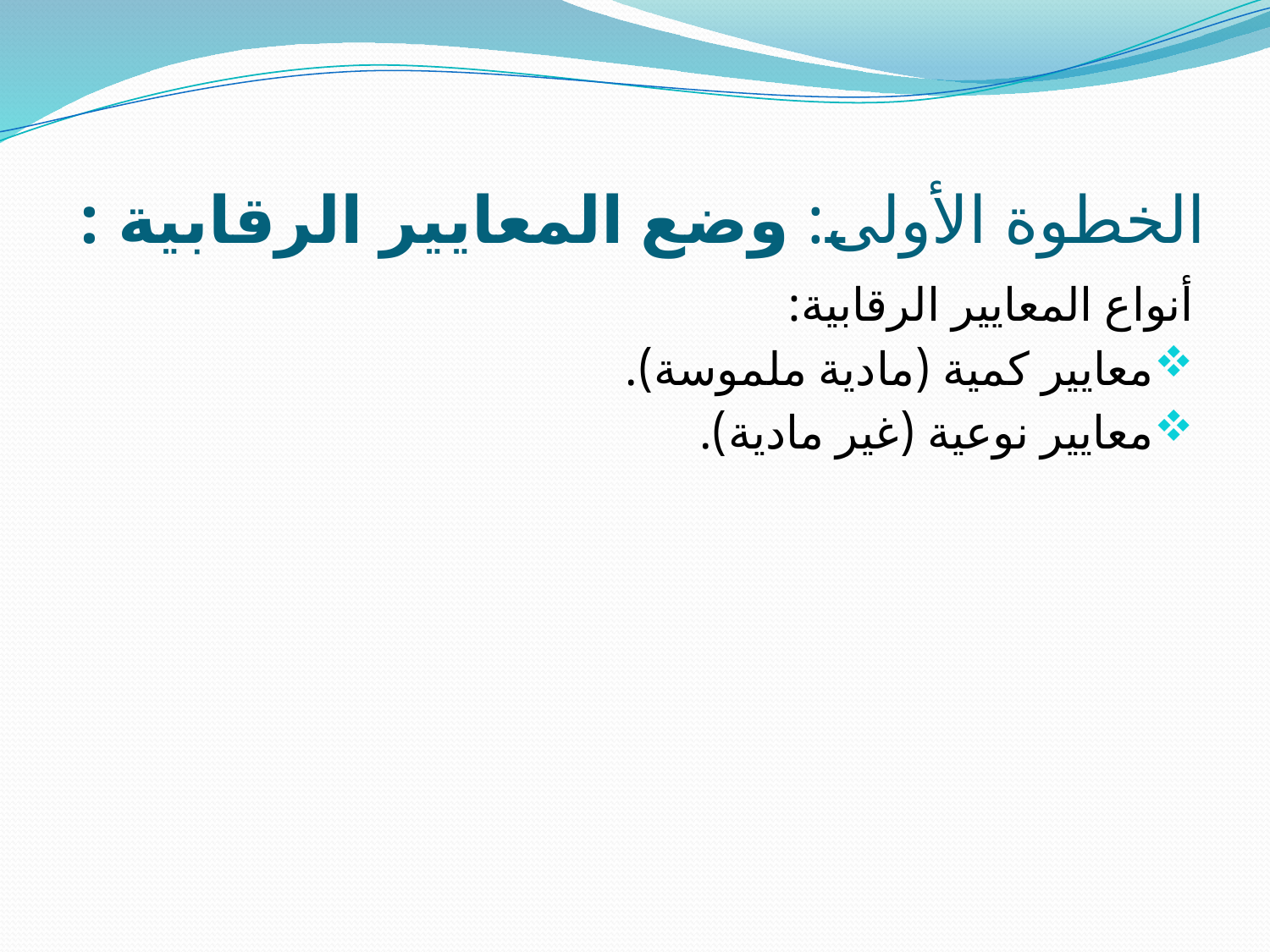

# الخطوة الأولى: وضع المعايير الرقابية :
أنواع المعايير الرقابية:
معايير كمية (مادية ملموسة).
معايير نوعية (غير مادية).